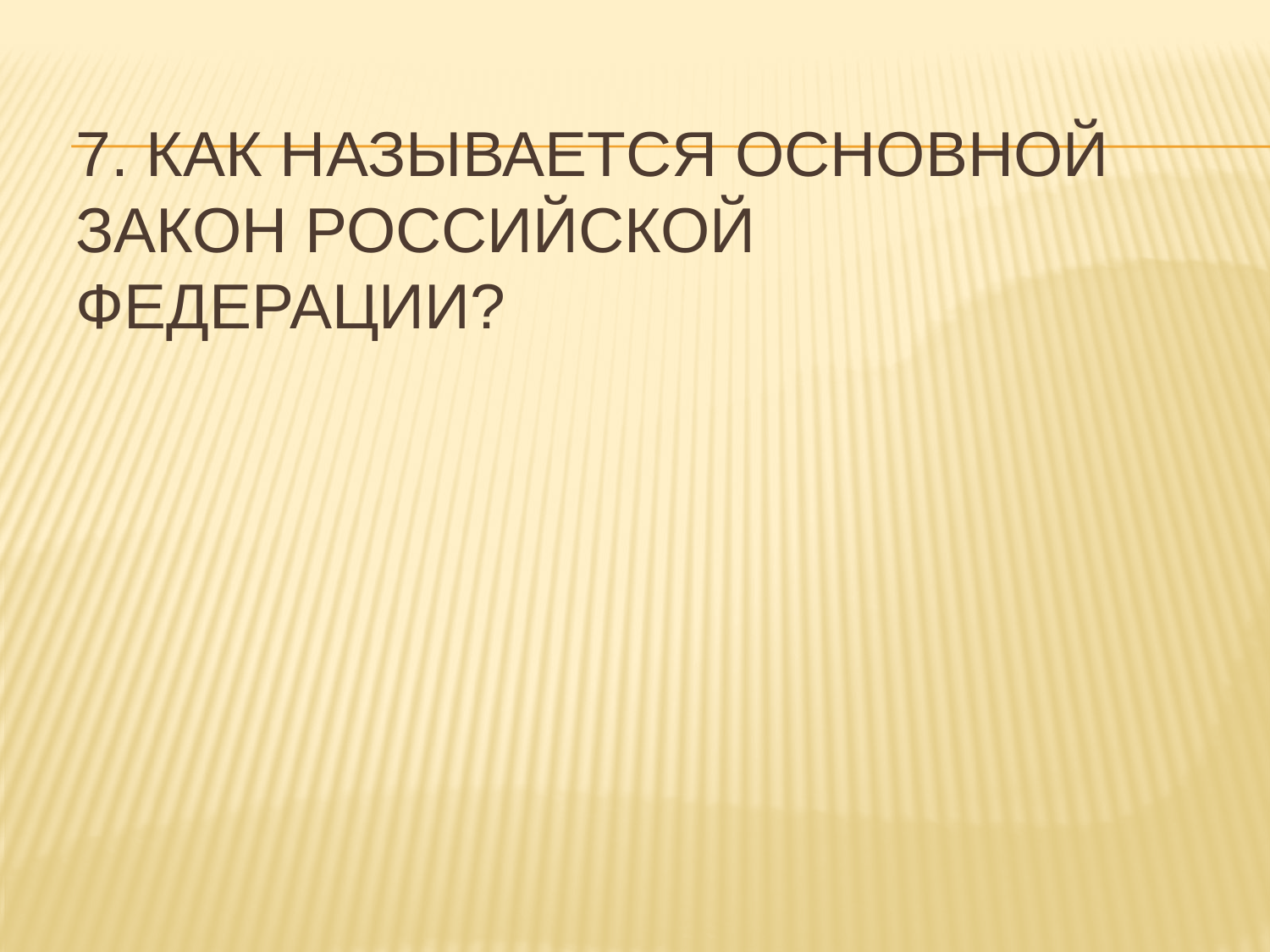

# 7. Как называется основной закон Российской Федерации?